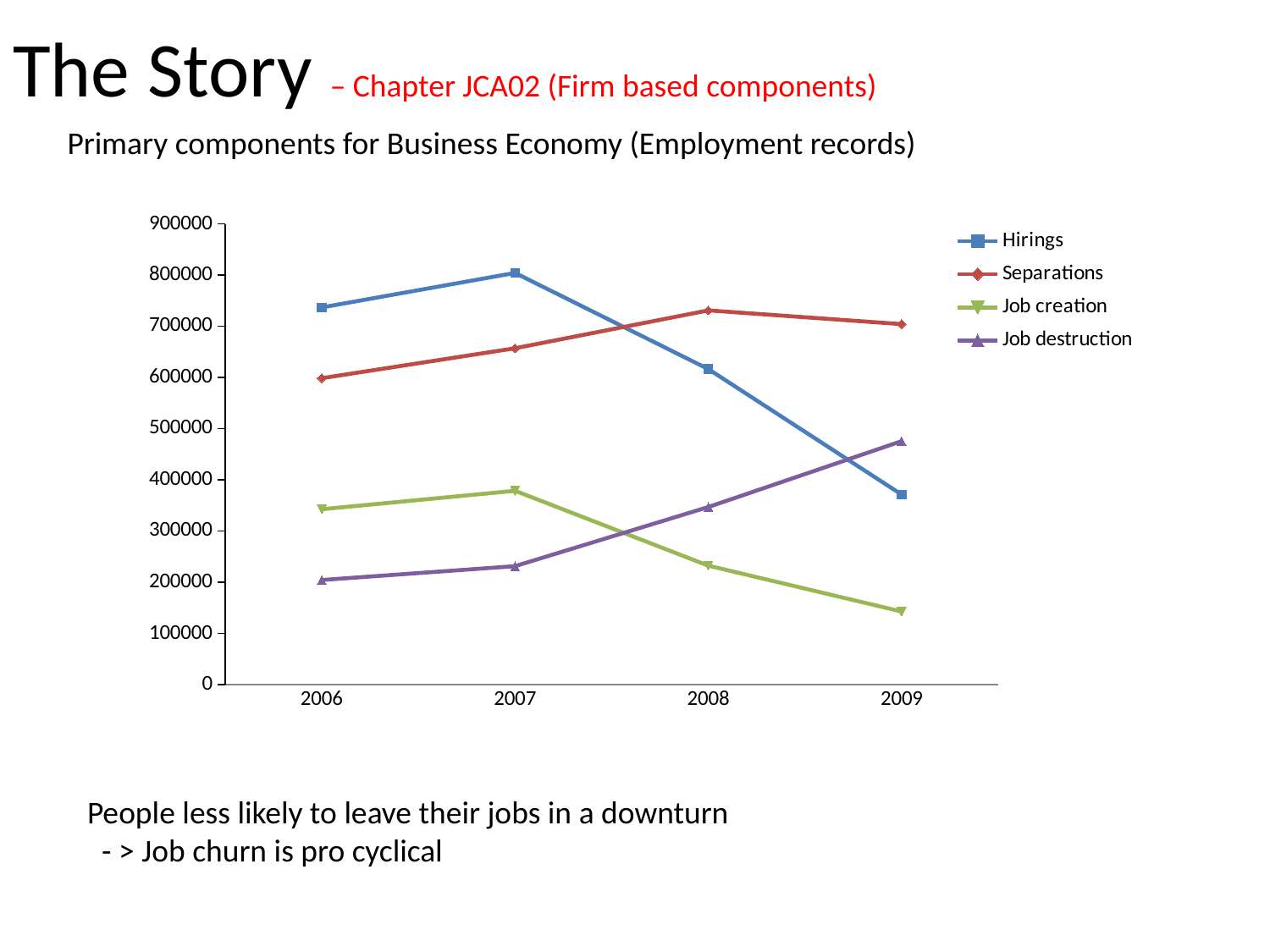

# The Story – Chapter JCA02 (Firm based components)
Primary components for Business Economy (Employment records)

### Chart

| Category | Hirings | Separations | Job creation | Job destruction |
|---|---|---|---|---|
| 2006 | 736964.0 | 598780.0 | 342717.0 | 204533.0 |
| 2007 | 804350.0 | 657201.0 | 378723.0 | 231574.0 |
| 2008 | 616640.0 | 731162.0 | 232505.0 | 347027.0 |
| 2009 | 371447.0 | 704357.0 | 142897.0 | 475807.0 |
People less likely to leave their jobs in a downturn
  - > Job churn is pro cyclical